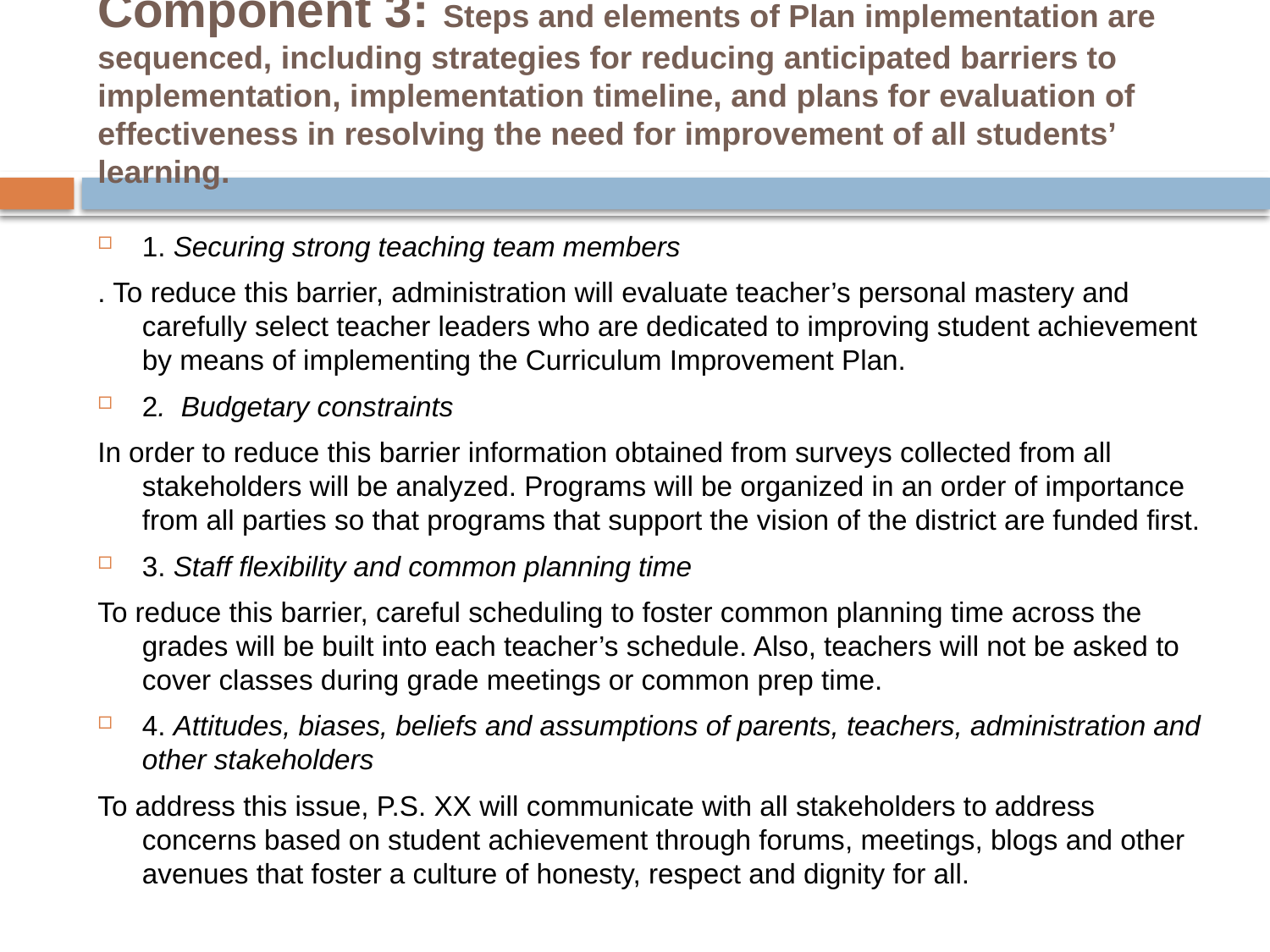

# Component 3: Steps and elements of Plan implementation are sequenced, including strategies for reducing anticipated barriers to implementation, implementation timeline, and plans for evaluation of effectiveness in resolving the need for improvement of all students’ learning.
1. Securing strong teaching team members
. To reduce this barrier, administration will evaluate teacher’s personal mastery and carefully select teacher leaders who are dedicated to improving student achievement by means of implementing the Curriculum Improvement Plan.
2.  Budgetary constraints
In order to reduce this barrier information obtained from surveys collected from all stakeholders will be analyzed. Programs will be organized in an order of importance from all parties so that programs that support the vision of the district are funded first.
3. Staff flexibility and common planning time
To reduce this barrier, careful scheduling to foster common planning time across the grades will be built into each teacher’s schedule. Also, teachers will not be asked to cover classes during grade meetings or common prep time.
4. Attitudes, biases, beliefs and assumptions of parents, teachers, administration and other stakeholders
To address this issue, P.S. XX will communicate with all stakeholders to address concerns based on student achievement through forums, meetings, blogs and other avenues that foster a culture of honesty, respect and dignity for all.